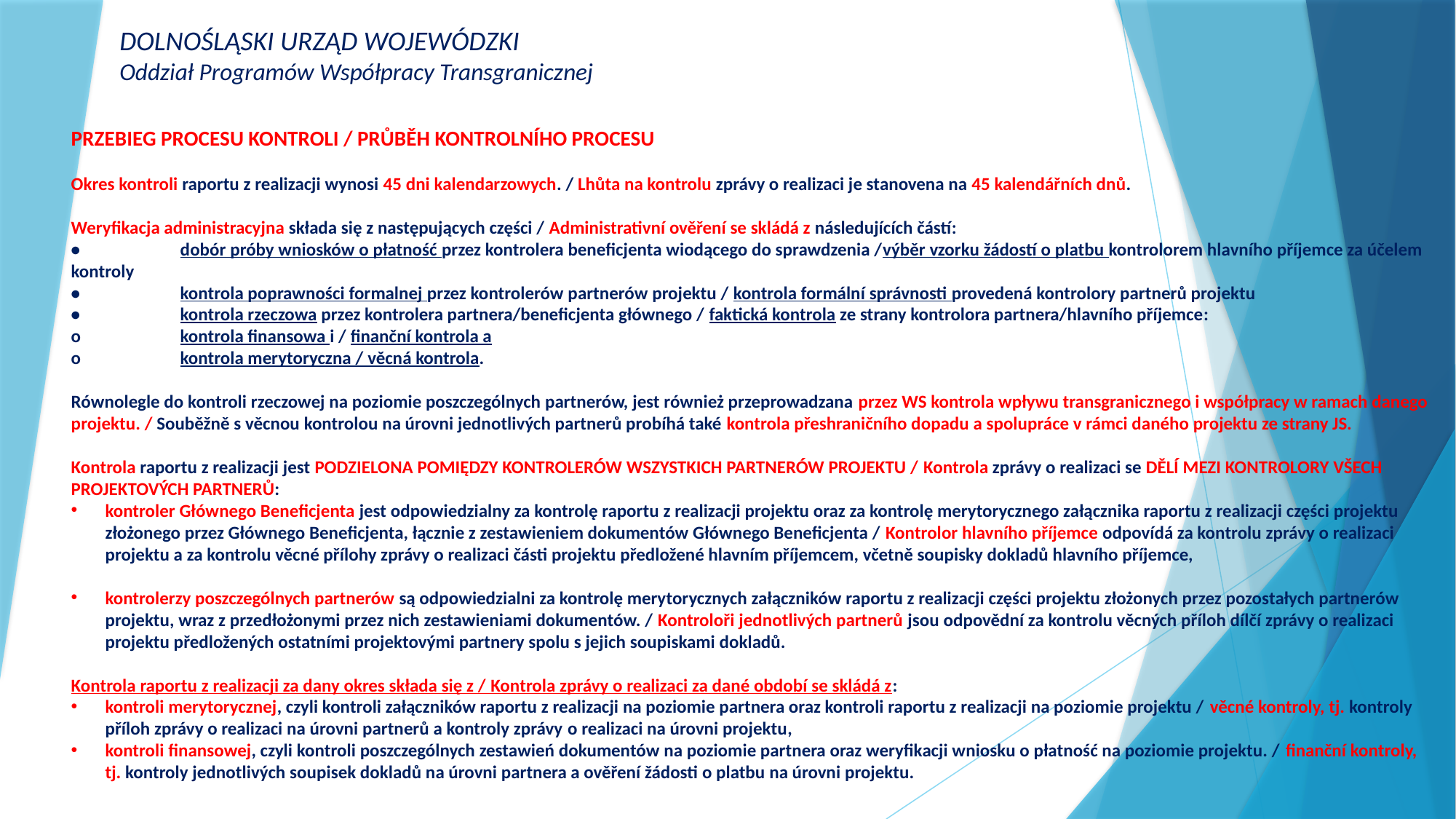

DOLNOŚLĄSKI URZĄD WOJEWÓDZKI
Oddział Programów Współpracy Transgranicznej
PRZEBIEG PROCESU KONTROLI / PRŮBĚH KONTROLNÍHO PROCESU

Okres kontroli raportu z realizacji wynosi 45 dni kalendarzowych. / Lhůta na kontrolu zprávy o realizaci je stanovena na 45 kalendářních dnů.

Weryfikacja administracyjna składa się z następujących części / Administrativní ověření se skládá z následujících částí:
•	dobór próby wniosków o płatność przez kontrolera beneficjenta wiodącego do sprawdzenia /výběr vzorku žádostí o platbu kontrolorem hlavního příjemce za účelem kontroly
•	kontrola poprawności formalnej przez kontrolerów partnerów projektu / kontrola formální správnosti provedená kontrolory partnerů projektu
•	kontrola rzeczowa przez kontrolera partnera/beneficjenta głównego / faktická kontrola ze strany kontrolora partnera/hlavního příjemce:
o	kontrola finansowa i / finanční kontrola a
o	kontrola merytoryczna / věcná kontrola.

Równolegle do kontroli rzeczowej na poziomie poszczególnych partnerów, jest również przeprowadzana przez WS kontrola wpływu transgranicznego i współpracy w ramach danego projektu. / Souběžně s věcnou kontrolou na úrovni jednotlivých partnerů probíhá také kontrola přeshraničního dopadu a spolupráce v rámci daného projektu ze strany JS.

Kontrola raportu z realizacji jest PODZIELONA POMIĘDZY KONTROLERÓW WSZYSTKICH PARTNERÓW PROJEKTU / Kontrola zprávy o realizaci se DĚLÍ MEZI KONTROLORY VŠECH PROJEKTOVÝCH PARTNERŮ:
kontroler Głównego Beneficjenta jest odpowiedzialny za kontrolę raportu z realizacji projektu oraz za kontrolę merytorycznego załącznika raportu z realizacji części projektu złożonego przez Głównego Beneficjenta, łącznie z zestawieniem dokumentów Głównego Beneficjenta / Kontrolor hlavního příjemce odpovídá za kontrolu zprávy o realizaci projektu a za kontrolu věcné přílohy zprávy o realizaci části projektu předložené hlavním příjemcem, včetně soupisky dokladů hlavního příjemce,

kontrolerzy poszczególnych partnerów są odpowiedzialni za kontrolę merytorycznych załączników raportu z realizacji części projektu złożonych przez pozostałych partnerów projektu, wraz z przedłożonymi przez nich zestawieniami dokumentów. / Kontroloři jednotlivých partnerů jsou odpovědní za kontrolu věcných příloh dílčí zprávy o realizaci projektu předložených ostatními projektovými partnery spolu s jejich soupiskami dokladů.

Kontrola raportu z realizacji za dany okres składa się z / Kontrola zprávy o realizaci za dané období se skládá z:
kontroli merytorycznej, czyli kontroli załączników raportu z realizacji na poziomie partnera oraz kontroli raportu z realizacji na poziomie projektu / věcné kontroly, tj. kontroly příloh zprávy o realizaci na úrovni partnerů a kontroly zprávy o realizaci na úrovni projektu,
kontroli finansowej, czyli kontroli poszczególnych zestawień dokumentów na poziomie partnera oraz weryfikacji wniosku o płatność na poziomie projektu. / finanční kontroly, tj. kontroly jednotlivých soupisek dokladů na úrovni partnera a ověření žádosti o platbu na úrovni projektu.